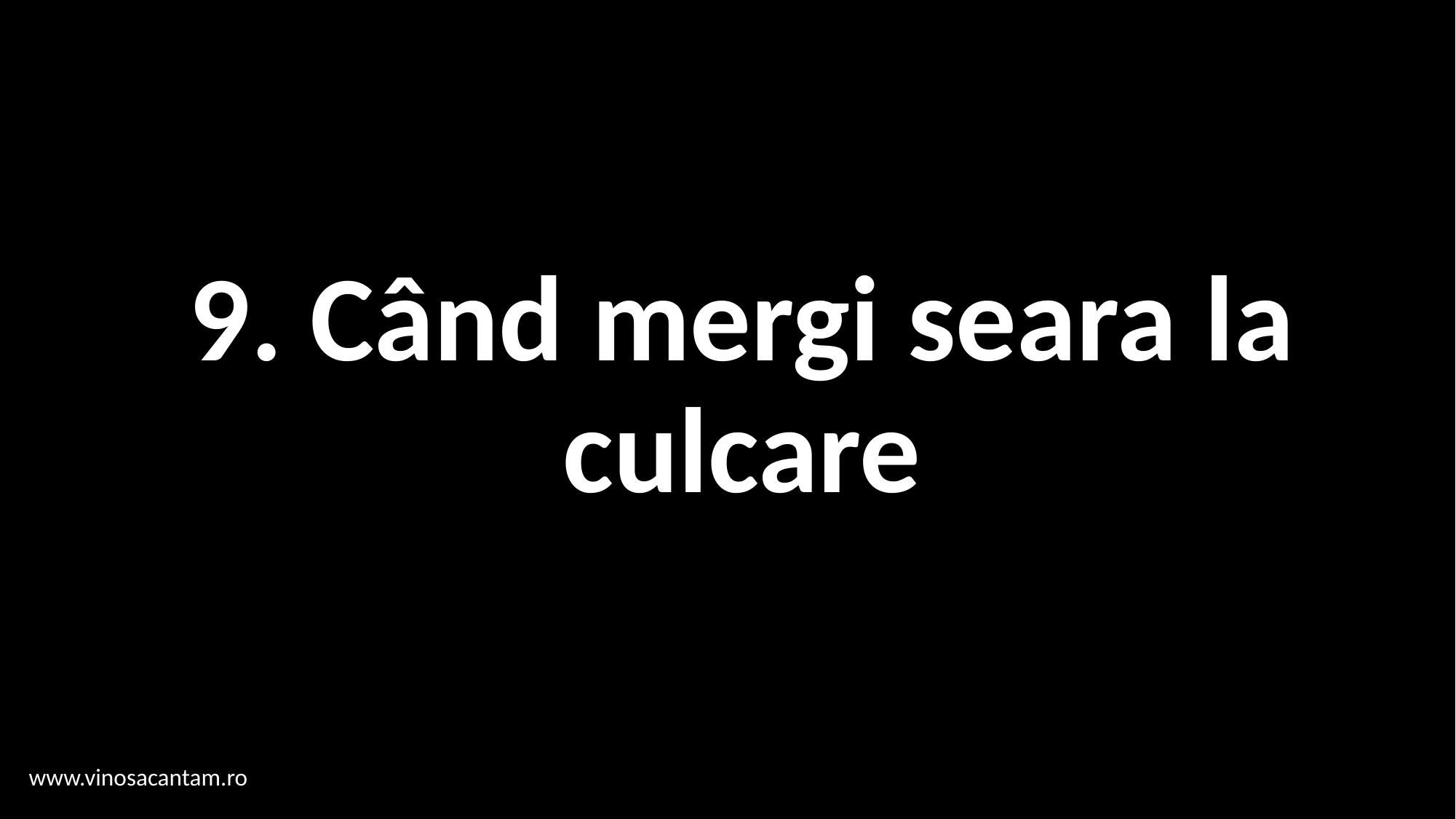

# 9. Când mergi seara la culcare
www.vinosacantam.ro